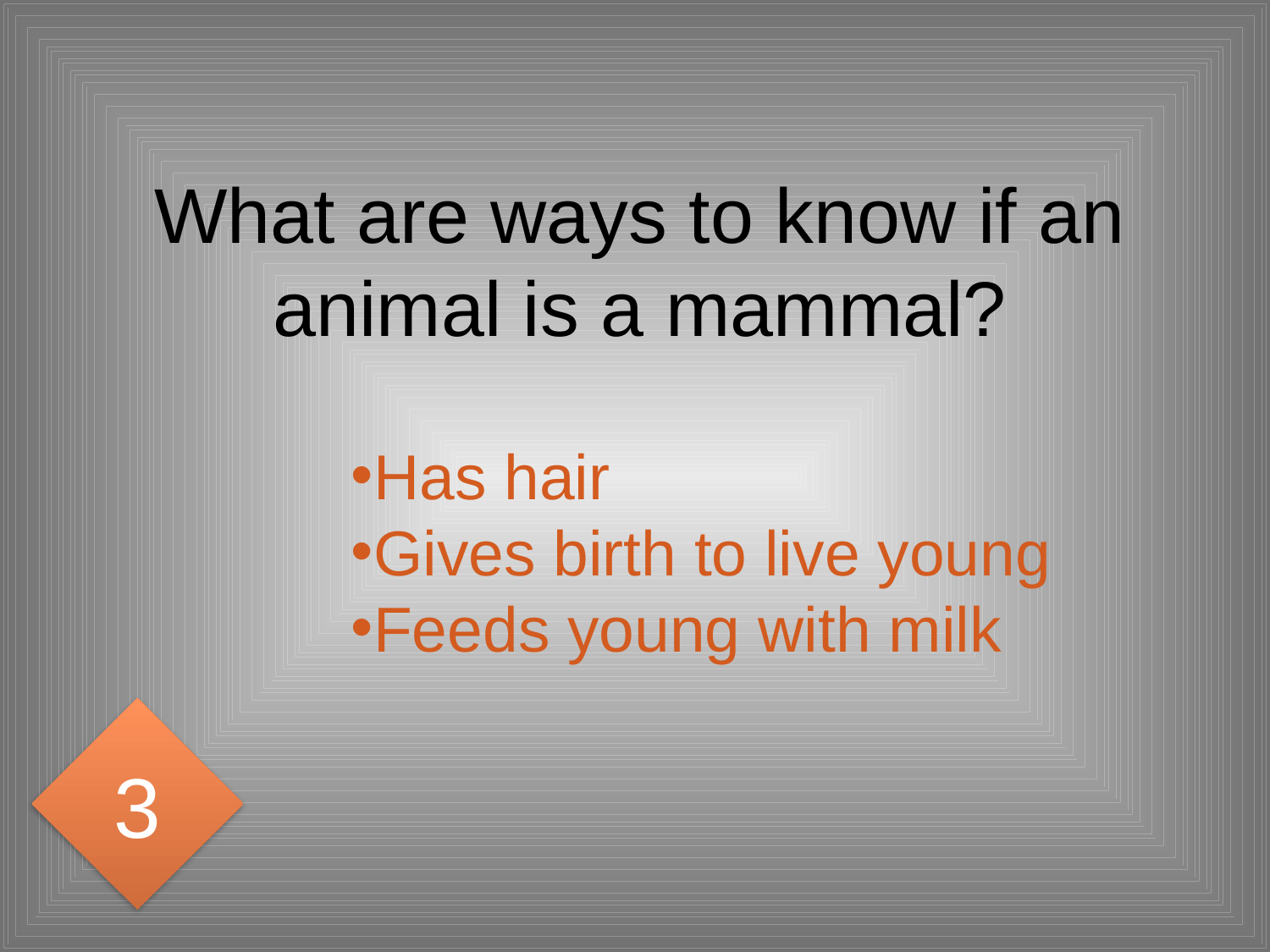

# What are ways to know if an animal is a mammal?
Has hair
Gives birth to live young
Feeds young with milk
3